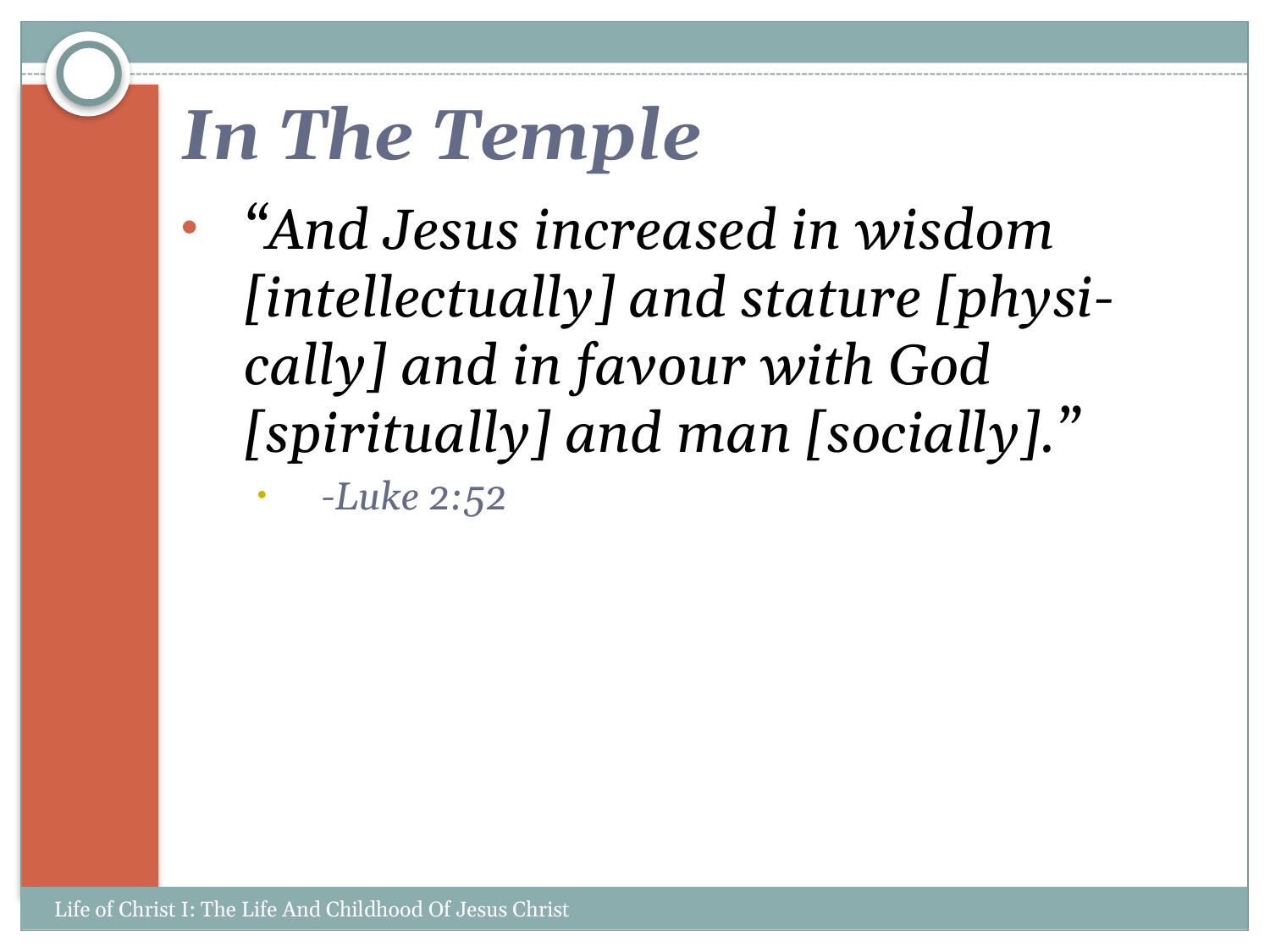

# In The Temple
“And Jesus increased in wisdom [intellectually] and stature [physi- cally] and in favour with God [spiritually] and man [socially].”
-Luke 2:52

Life of Christ I: The Life And Childhood Of Jesus Christ